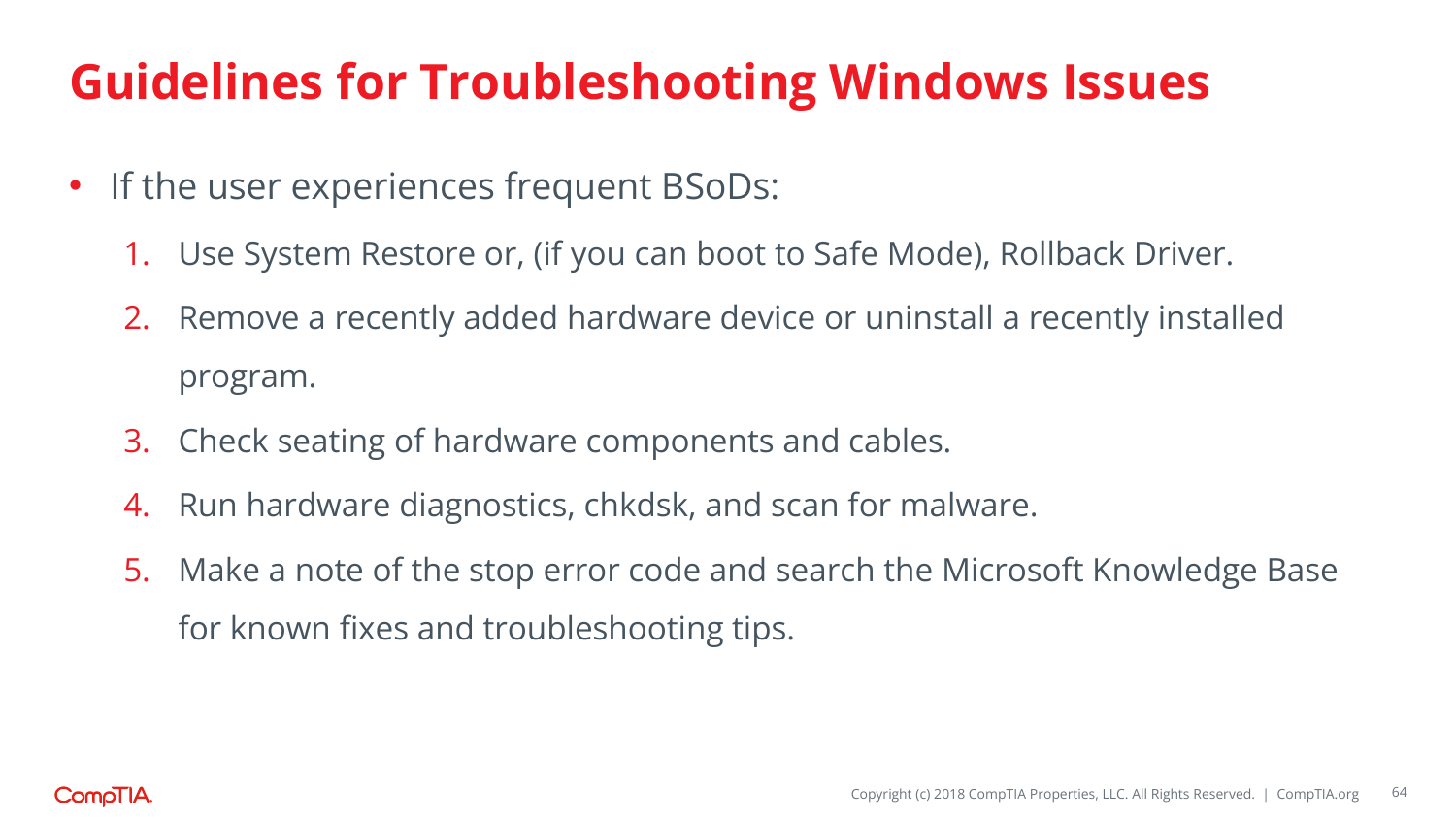

# Guidelines for Troubleshooting Windows Issues
If the user experiences frequent BSoDs:
Use System Restore or, (if you can boot to Safe Mode), Rollback Driver.
Remove a recently added hardware device or uninstall a recently installed program.
Check seating of hardware components and cables.
Run hardware diagnostics, chkdsk, and scan for malware.
Make a note of the stop error code and search the Microsoft Knowledge Base for known fixes and troubleshooting tips.
64